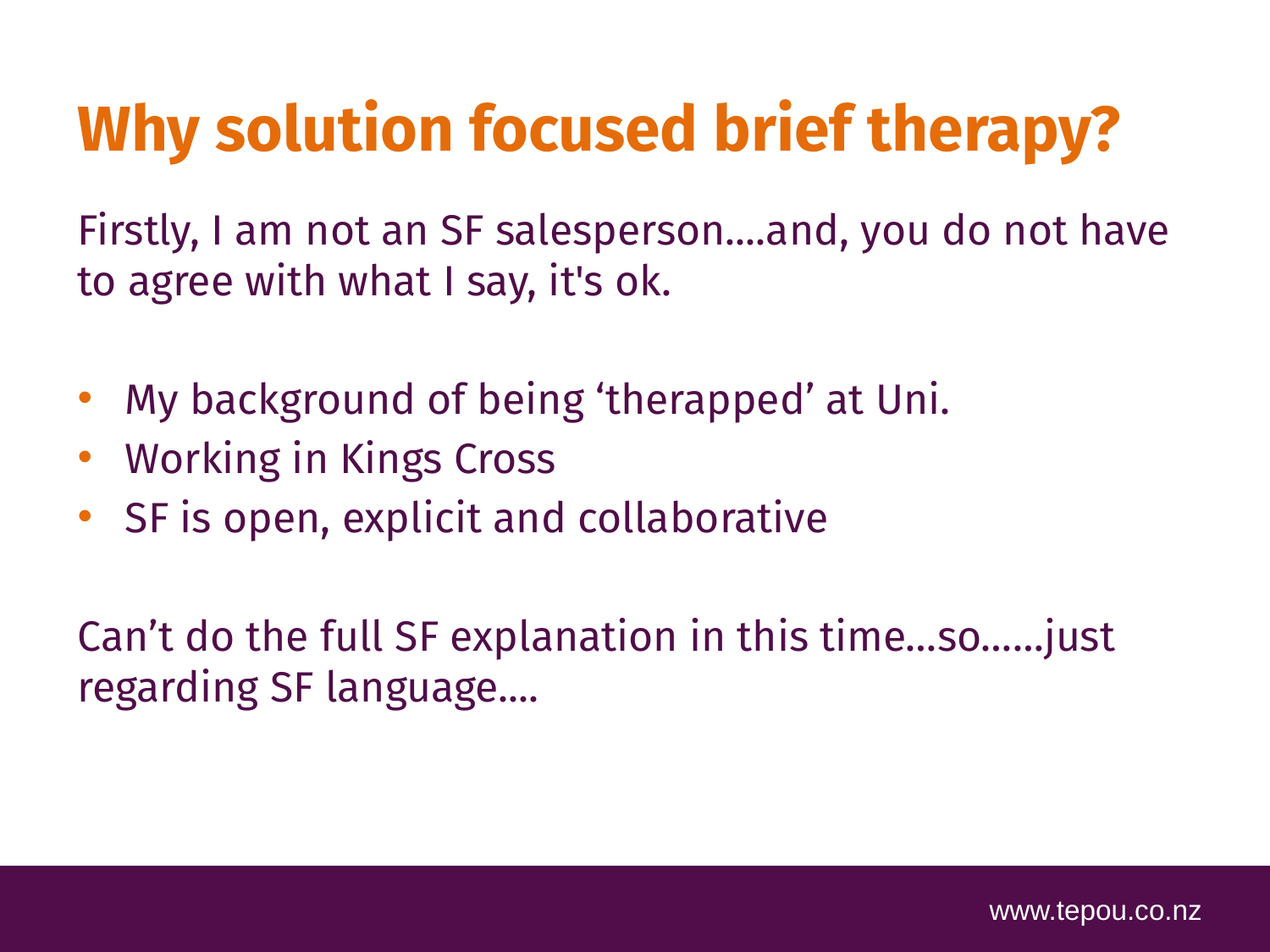

# Why solution focused brief therapy?
Firstly, I am not an SF salesperson....and, you do not have to agree with what I say, it's ok.

My background of being ‘therapped’ at Uni.
Working in Kings Cross
SF is open, explicit and collaborative

Can’t do the full SF explanation in this time…so……just regarding SF language....